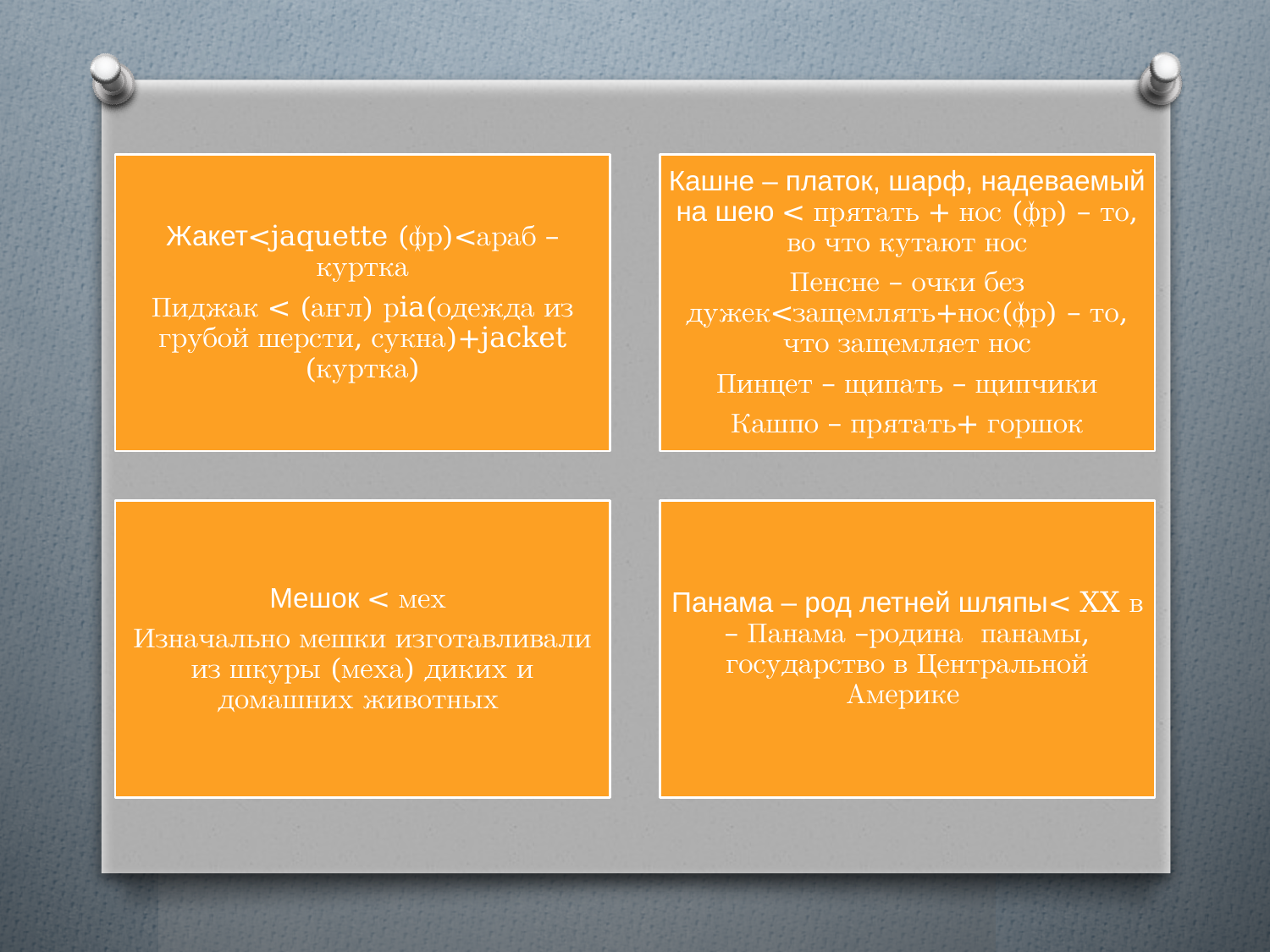

Жакет<jaquette (фр)<араб – куртка
Пиджак < (англ) рia(одежда из грубой шерсти, сукна)+jacket (куртка)
Кашне – платок, шарф, надеваемый на шею < прятать + нос (фр) – то, во что кутают нос
Пенсне – очки без дужек<защемлять+нос(фр) – то, что защемляет нос
Пинцет – щипать – щипчики
Кашпо – прятать+ горшок
Мешок < мех
Изначально мешки изготавливали из шкуры (меха) диких и домашних животных
Панама – род летней шляпы< XX в – Панама –родина  панамы, государство в Центральной Америке